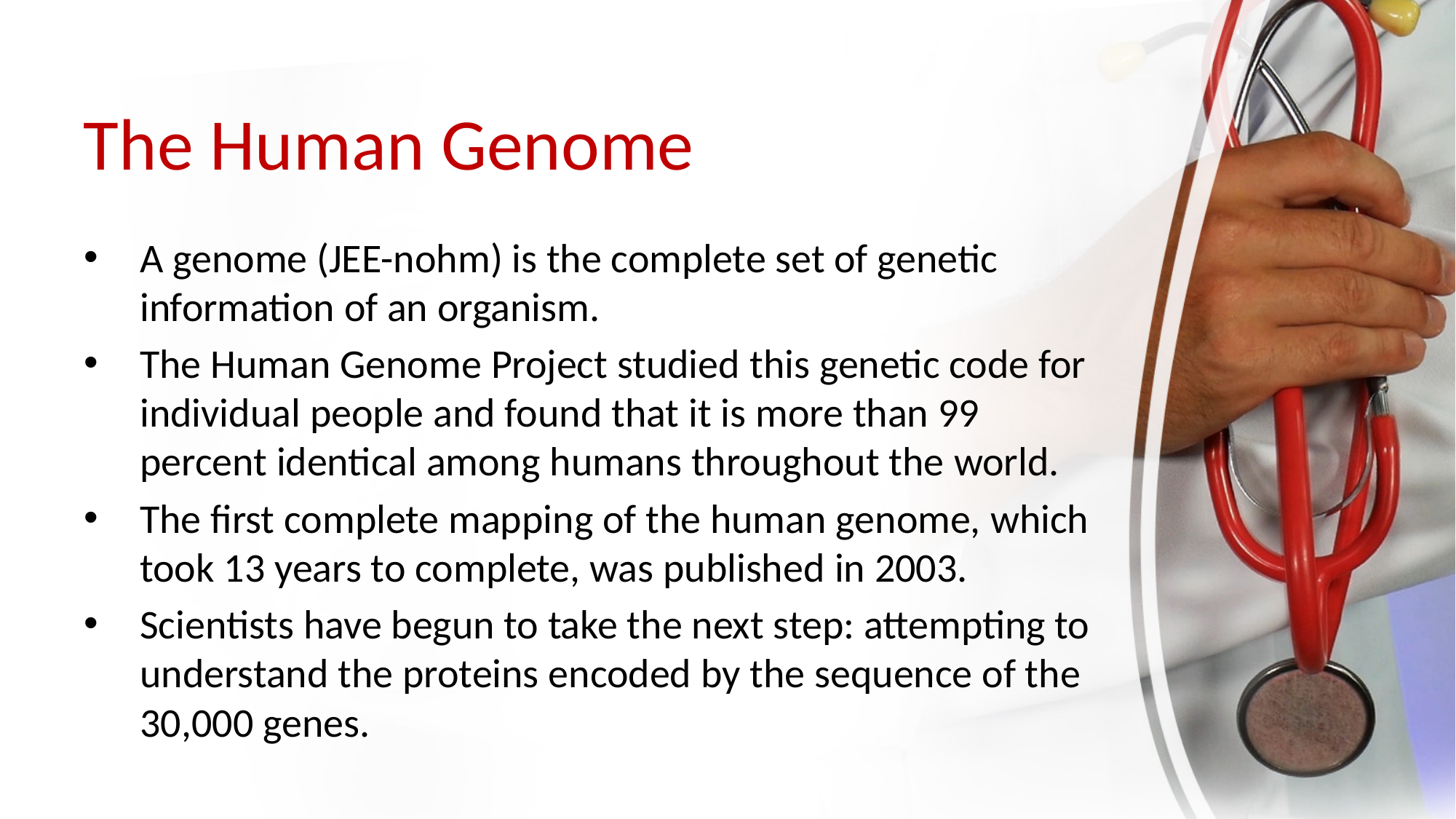

# The Human Genome
A genome (JEE-nohm) is the complete set of genetic information of an organism.
The Human Genome Project studied this genetic code for individual people and found that it is more than 99 percent identical among humans throughout the world.
The first complete mapping of the human genome, which took 13 years to complete, was published in 2003.
Scientists have begun to take the next step: attempting to understand the proteins encoded by the sequence of the 30,000 genes.